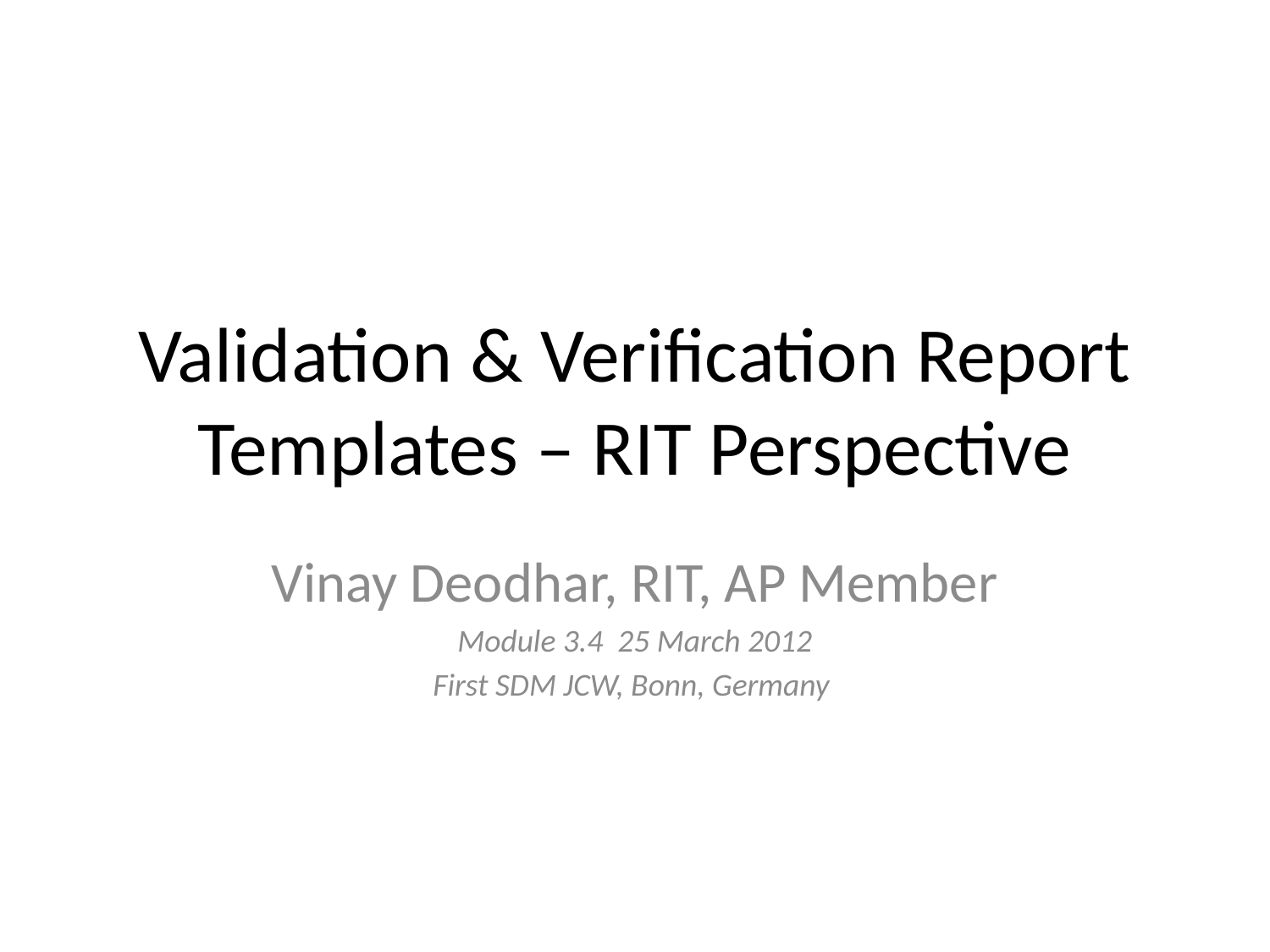

# Validation & Verification Report Templates – RIT Perspective
Vinay Deodhar, RIT, AP Member
Module 3.4  25 March 2012
First SDM JCW, Bonn, Germany